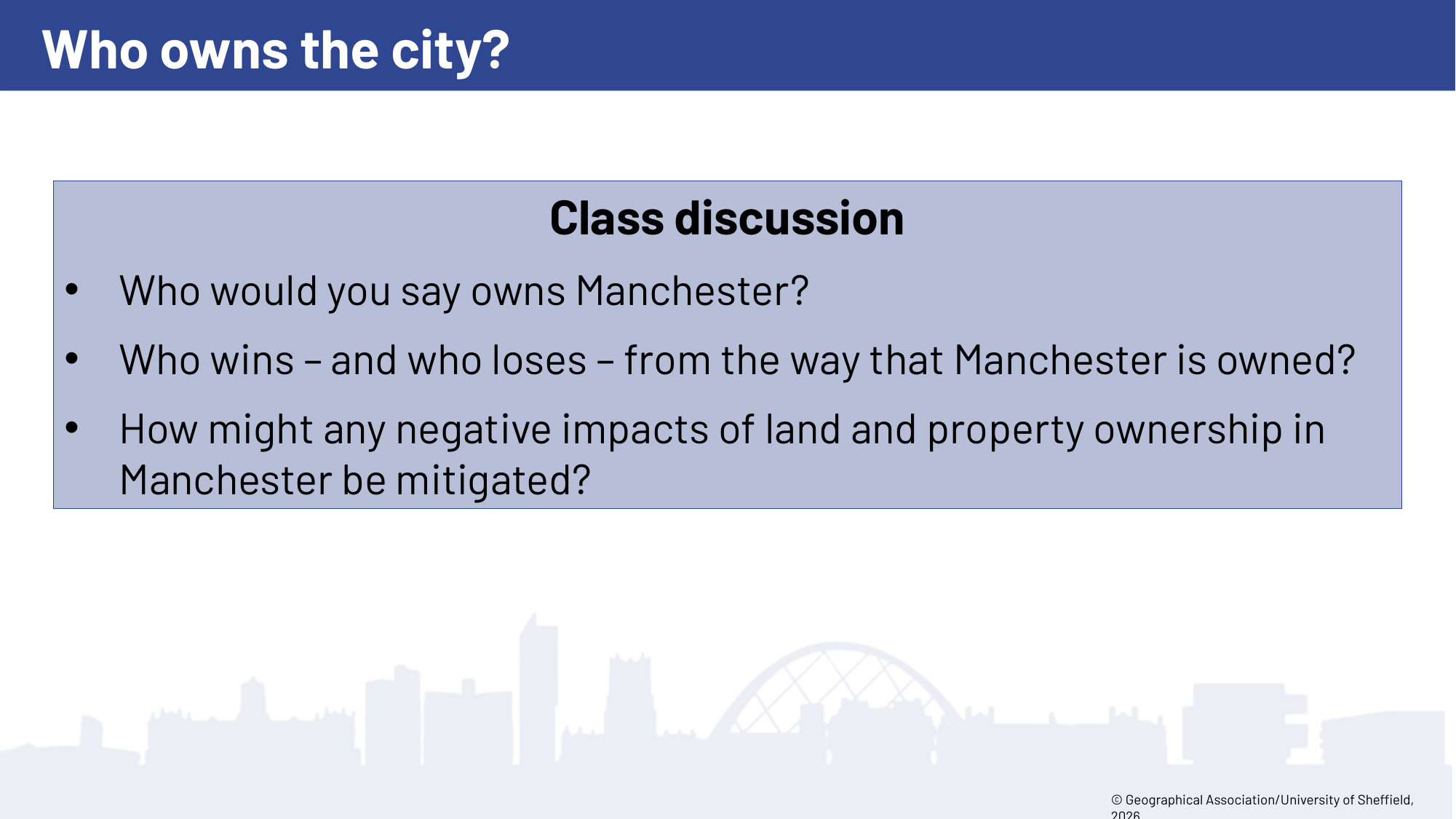

Who owns the city?
Class discussion
Who would you say owns Manchester?
Who wins – and who loses – from the way that Manchester is owned?
How might any negative impacts of land and property ownership in Manchester be mitigated?